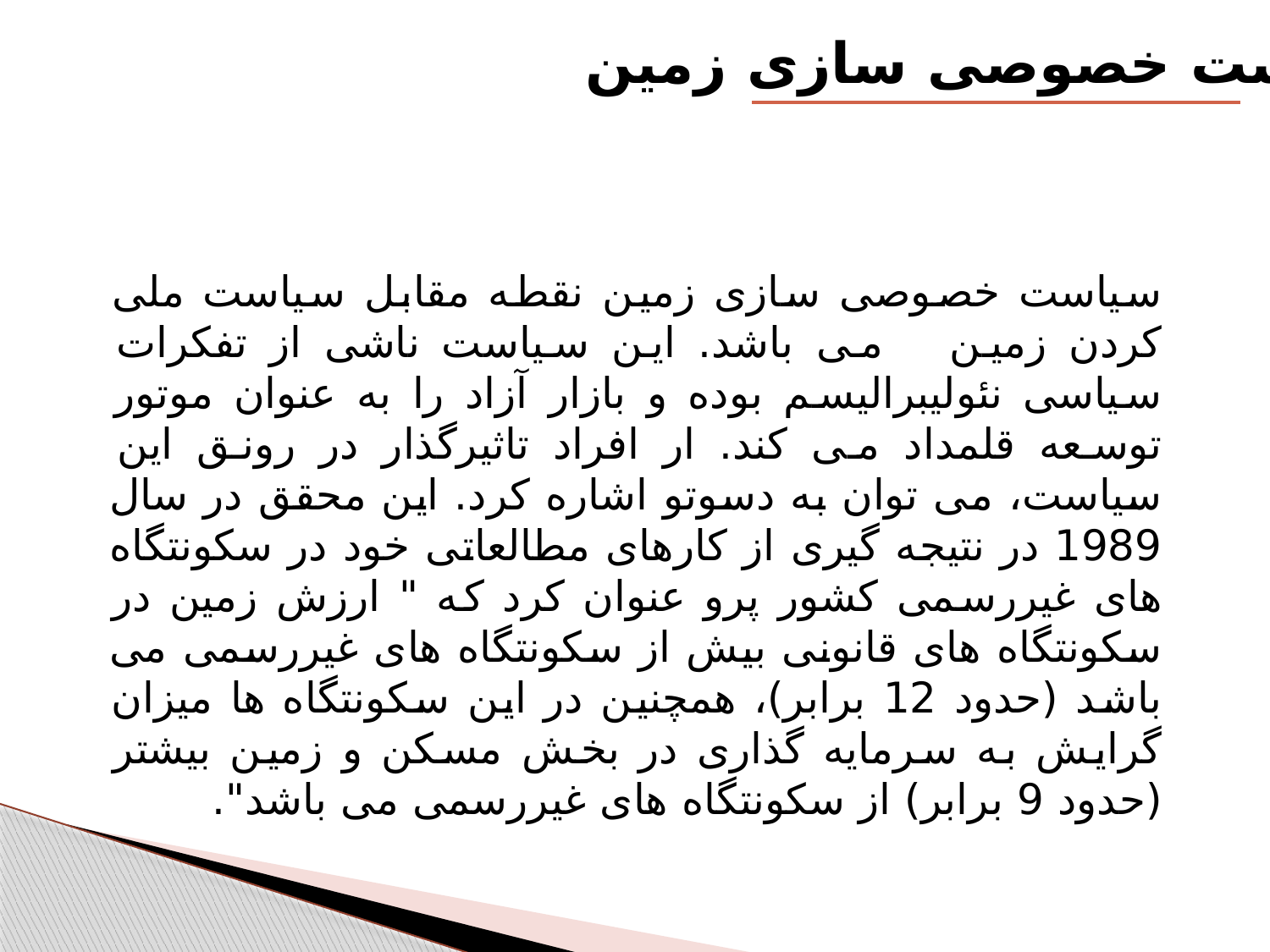

سیاست خصوصی سازی زمین
	سیاست خصوصی سازی زمین نقطه مقابل سیاست ملی کردن زمین   می باشد. این سیاست ناشی از تفکرات سیاسی نئولیبرالیسم بوده و بازار آزاد را به عنوان موتور توسعه قلمداد می کند. ار افراد تاثیرگذار در رونق این سیاست، می توان به دسوتو اشاره کرد. این محقق در سال 1989 در نتیجه گیری از کارهای مطالعاتی خود در سکونتگاه های غیررسمی کشور پرو عنوان کرد که " ارزش زمین در سکونتگاه های قانونی بیش از سکونتگاه های غیررسمی می باشد (حدود 12 برابر)، همچنین در این سکونتگاه ها میزان گرایش به سرمایه گذاری در بخش مسکن و زمین بیشتر (حدود 9 برابر) از سکونتگاه های غیررسمی می باشد".